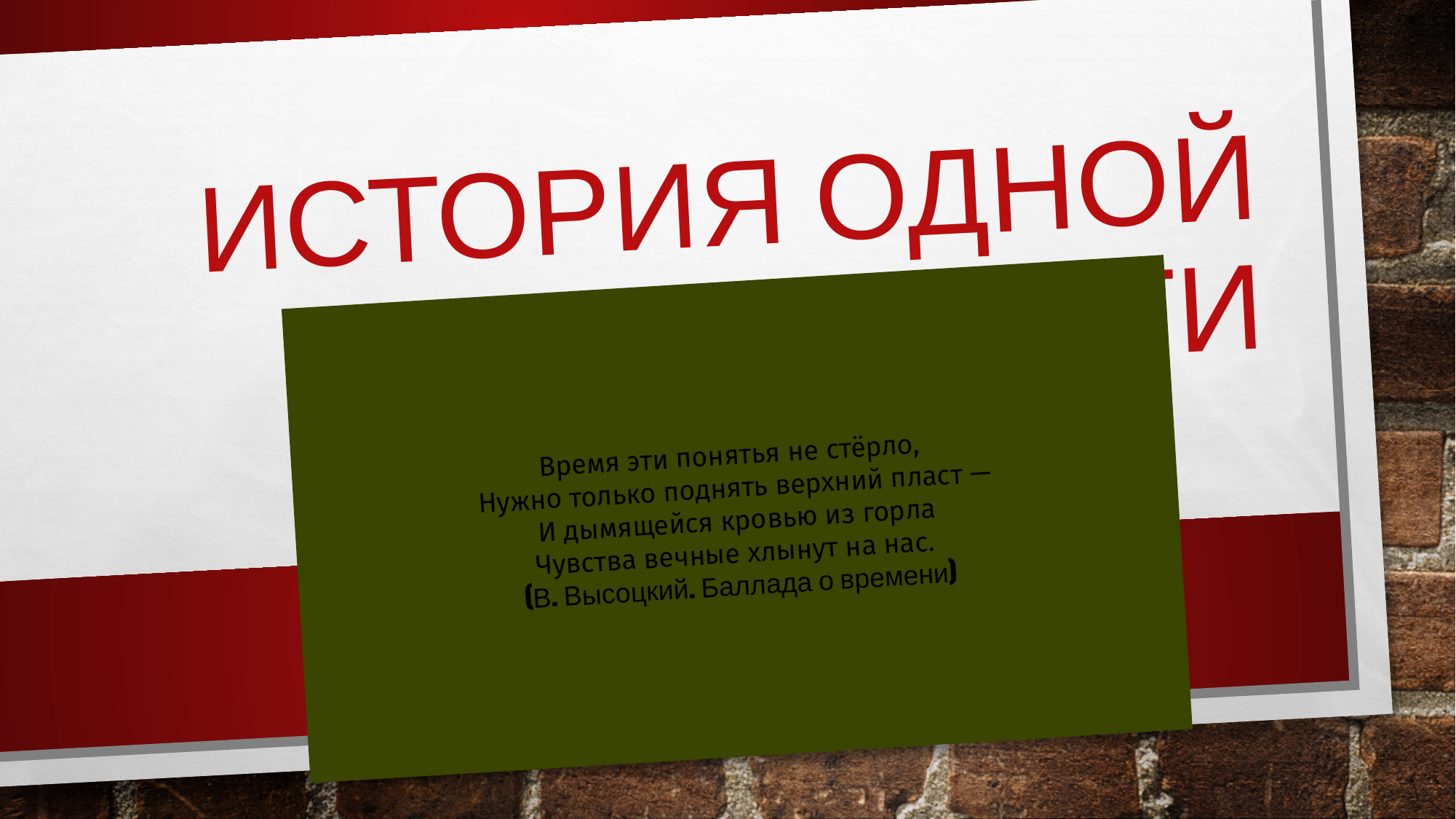

# История одной книги
Время эти понятья не стёрло,
Нужно только поднять верхний пласт —
 И дымящейся кровью из горла
Чувства вечные хлынут на нас.
(В. Высоцкий. Баллада о времени)